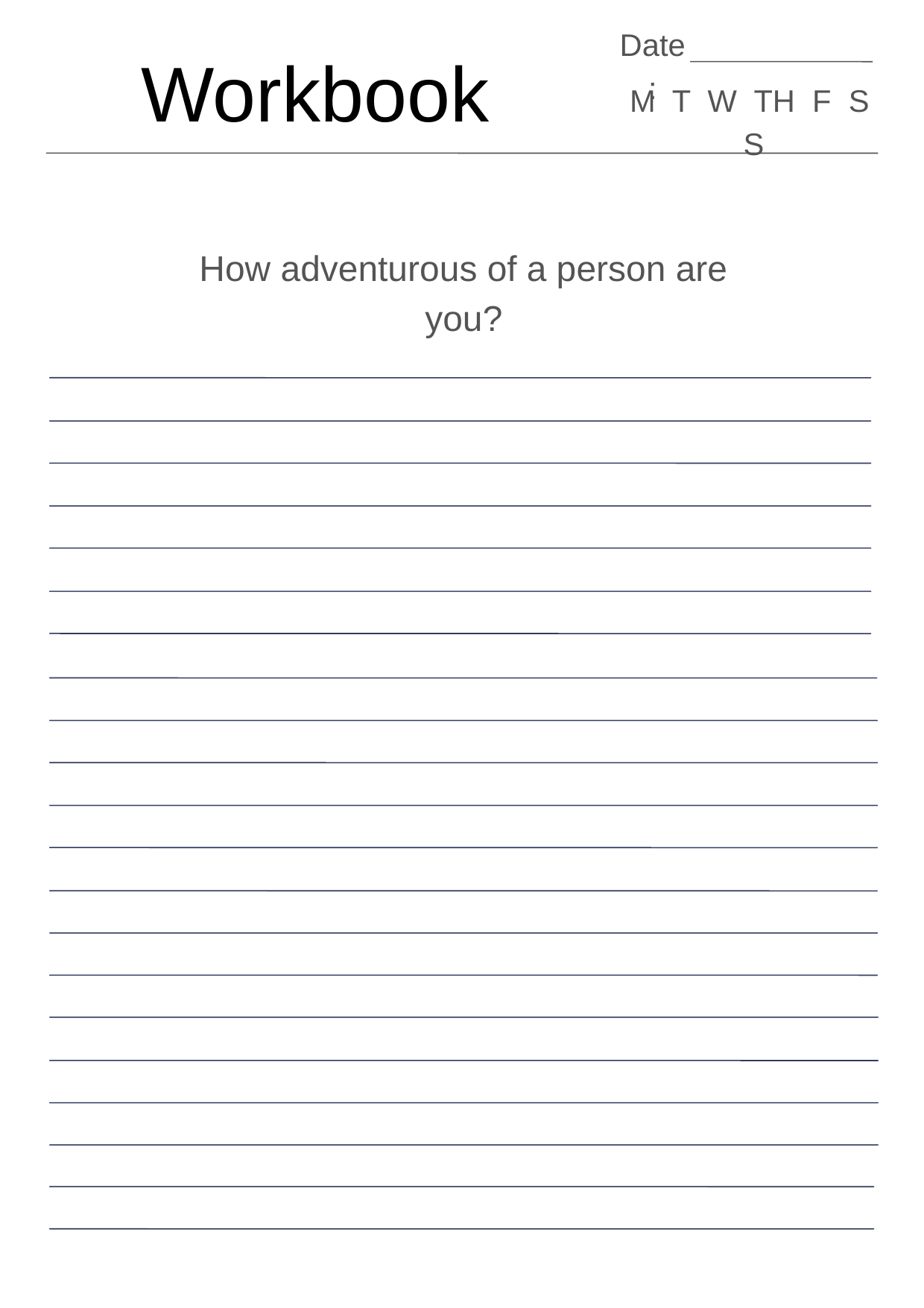

Date:
Workbook

M  T  W  TH  F  S  S

How adventurous of a person are you?